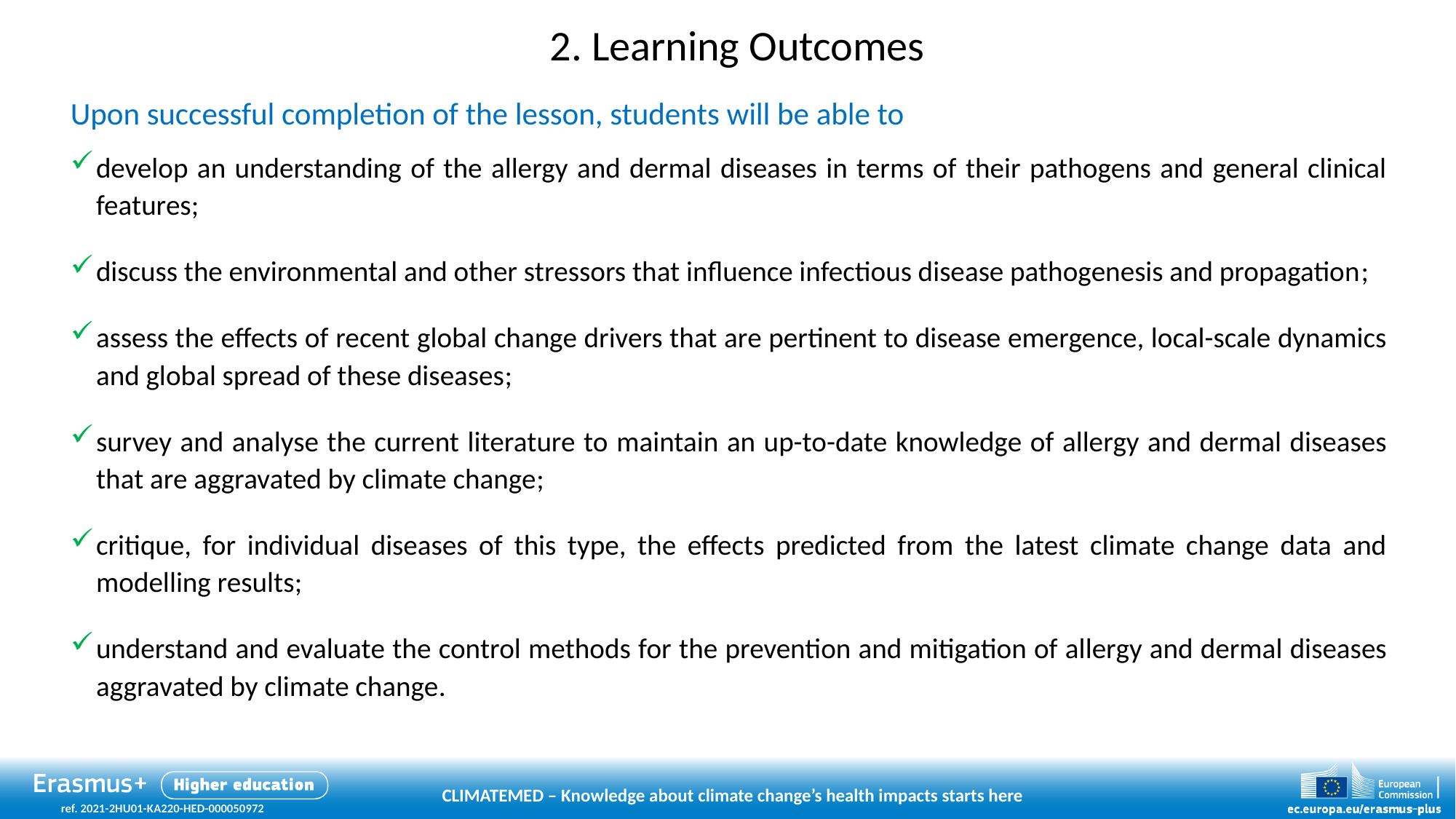

# 2. Learning Outcomes
Upon successful completion of the lesson, students will be able to
develop an understanding of the allergy and dermal diseases in terms of their pathogens and general clinical features;
discuss the environmental and other stressors that influence infectious disease pathogenesis and propagation;
assess the effects of recent global change drivers that are pertinent to disease emergence, local-scale dynamics and global spread of these diseases;
survey and analyse the current literature to maintain an up-to-date knowledge of allergy and dermal diseases that are aggravated by climate change;
critique, for individual diseases of this type, the effects predicted from the latest climate change data and modelling results;
understand and evaluate the control methods for the prevention and mitigation of allergy and dermal diseases aggravated by climate change.